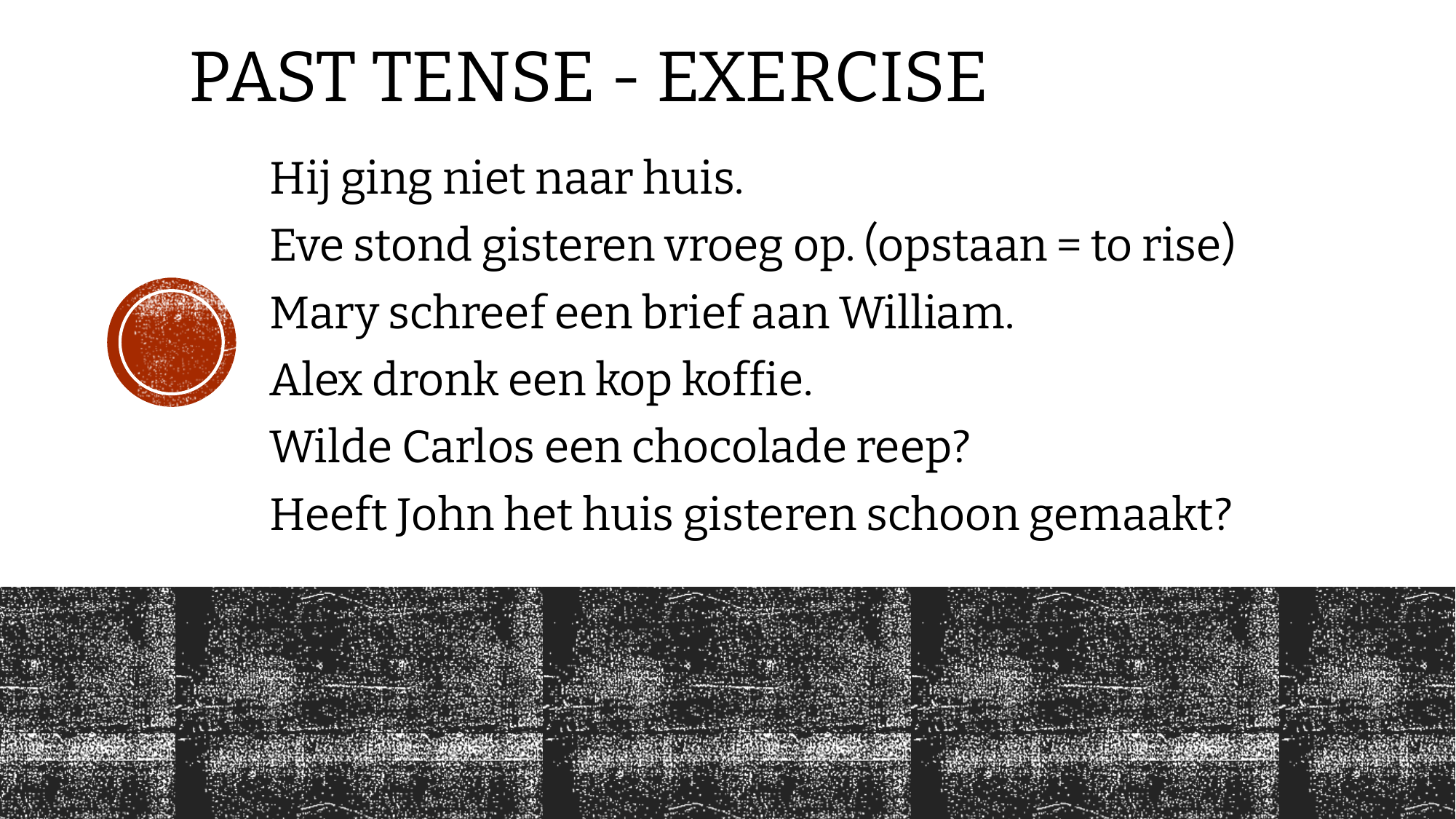

# Past tense - exercise
Hij ging niet naar huis.
Eve stond gisteren vroeg op. (opstaan = to rise)
Mary schreef een brief aan William.
Alex dronk een kop koffie.
Wilde Carlos een chocolade reep?
Heeft John het huis gisteren schoon gemaakt?